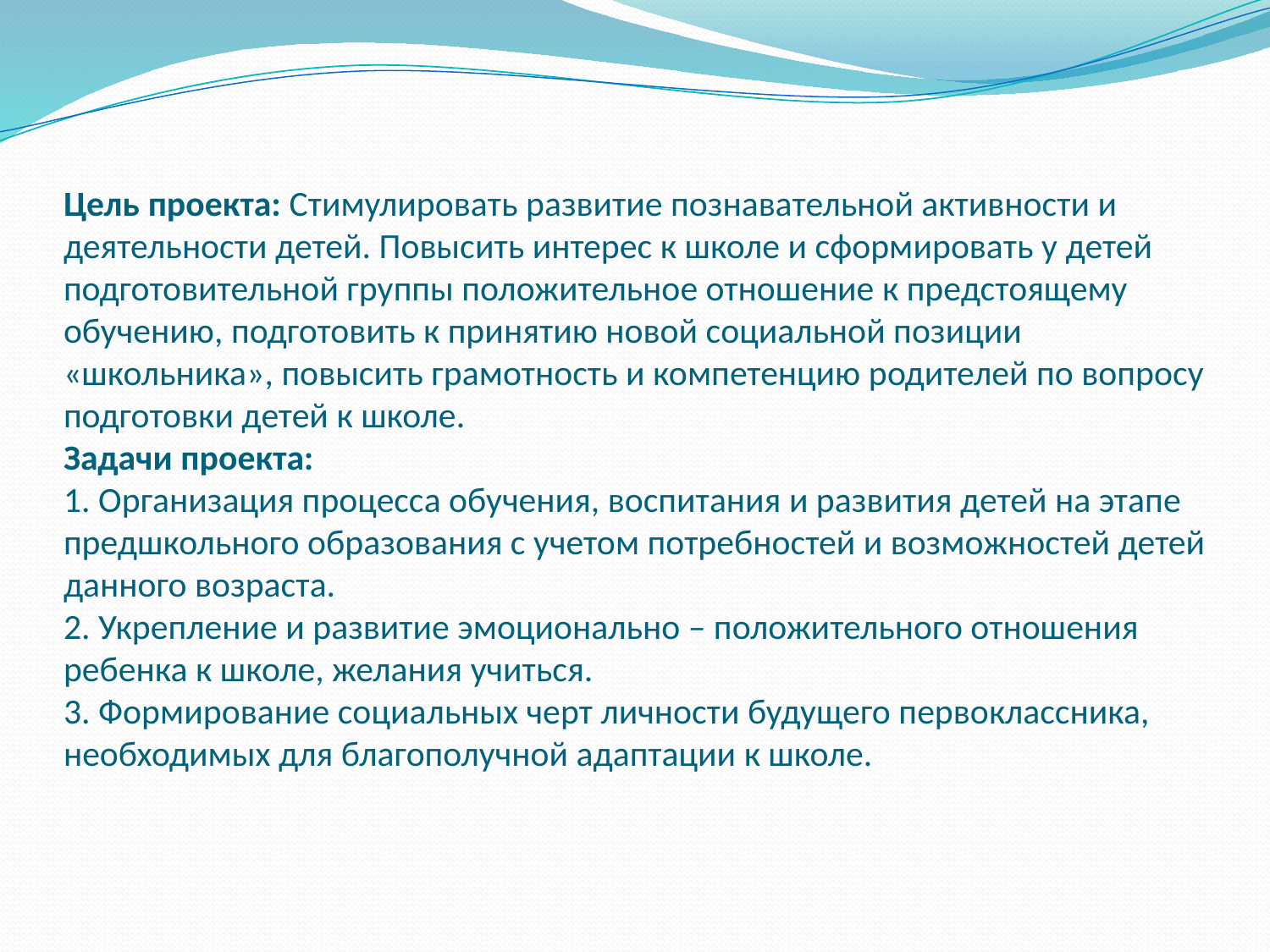

# Цель проекта: Стимулировать развитие познавательной активности и деятельности детей. Повысить интерес к школе и сформировать у детей подготовительной группы положительное отношение к предстоящему обучению, подготовить к принятию новой социальной позиции «школьника», повысить грамотность и компетенцию родителей по вопросу подготовки детей к школе. Задачи проекта: 1. Организация процесса обучения, воспитания и развития детей на этапе предшкольного образования с учетом потребностей и возможностей детей данного возраста. 2. Укрепление и развитие эмоционально – положительного отношения ребенка к школе, желания учиться. 3. Формирование социальных черт личности будущего первоклассника, необходимых для благополучной адаптации к школе.